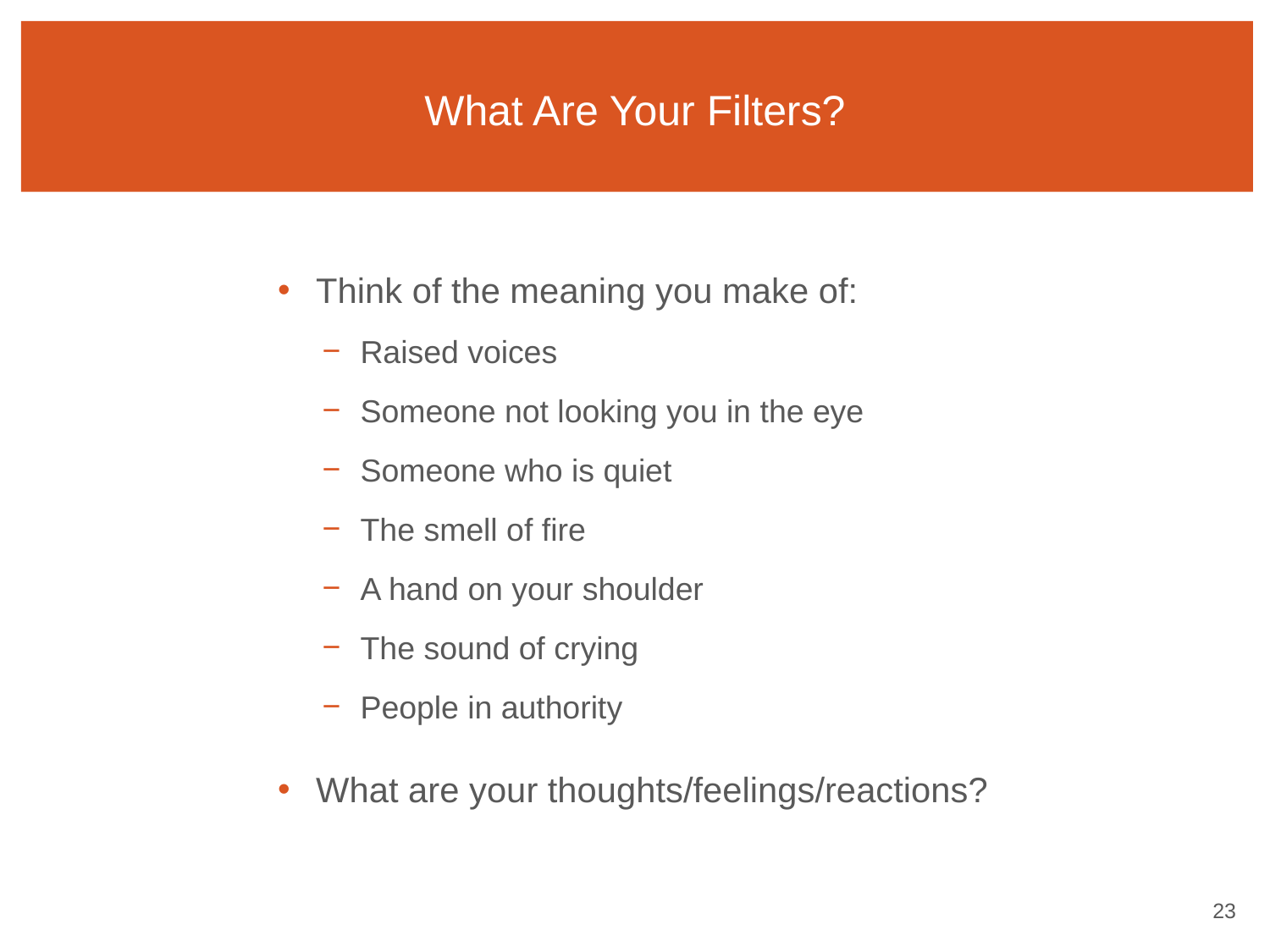

# What Are Your Filters?
Think of the meaning you make of:
Raised voices
Someone not looking you in the eye
Someone who is quiet
The smell of fire
A hand on your shoulder
The sound of crying
People in authority
What are your thoughts/feelings/reactions?
23